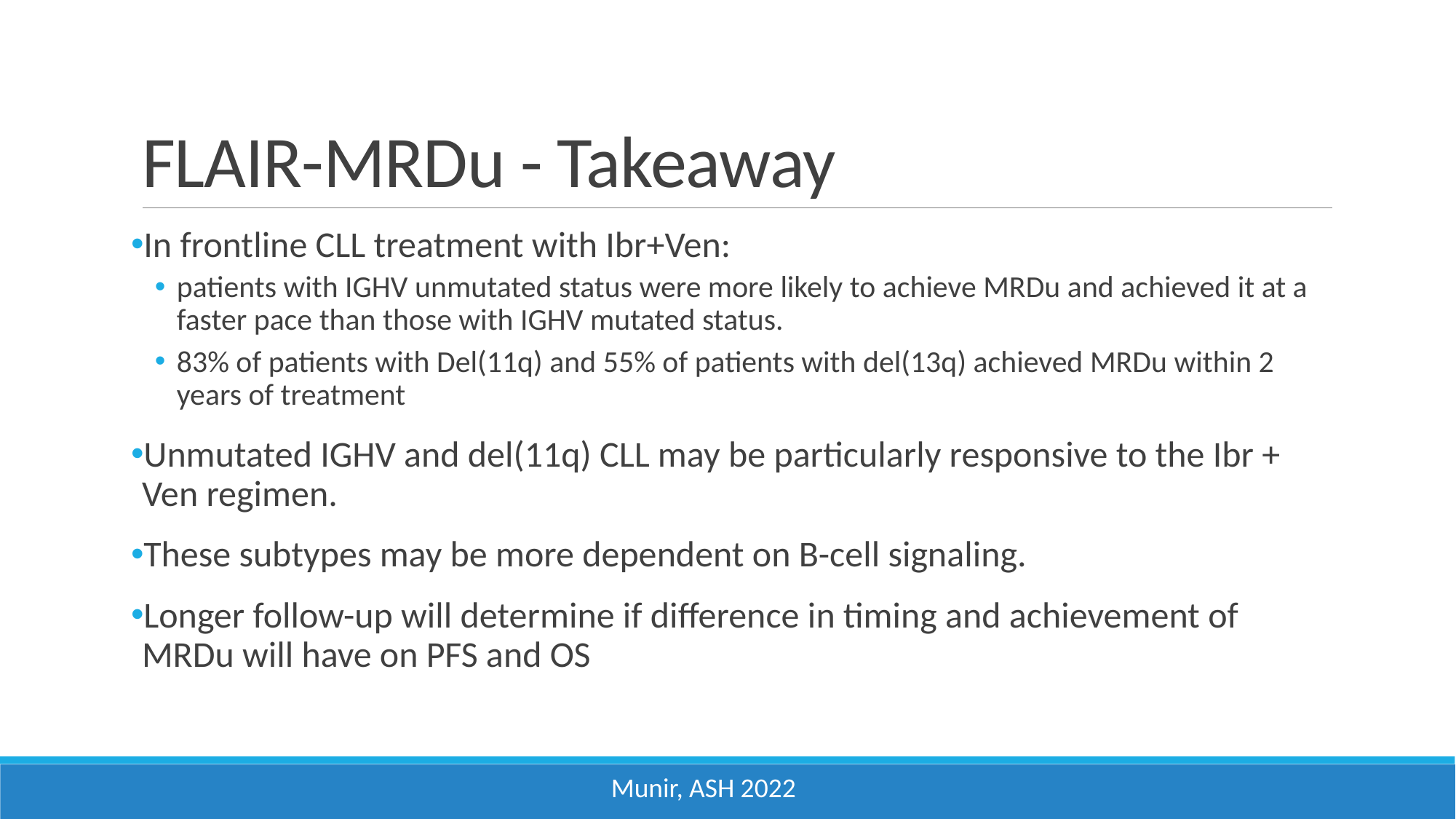

# FLAIR-MRDu - Takeaway
In frontline CLL treatment with Ibr+Ven:
patients with IGHV unmutated status were more likely to achieve MRDu and achieved it at a faster pace than those with IGHV mutated status.
83% of patients with Del(11q) and 55% of patients with del(13q) achieved MRDu within 2 years of treatment
Unmutated IGHV and del(11q) CLL may be particularly responsive to the Ibr + Ven regimen.
These subtypes may be more dependent on B-cell signaling.
Longer follow-up will determine if difference in timing and achievement of MRDu will have on PFS and OS
Munir, ASH 2022